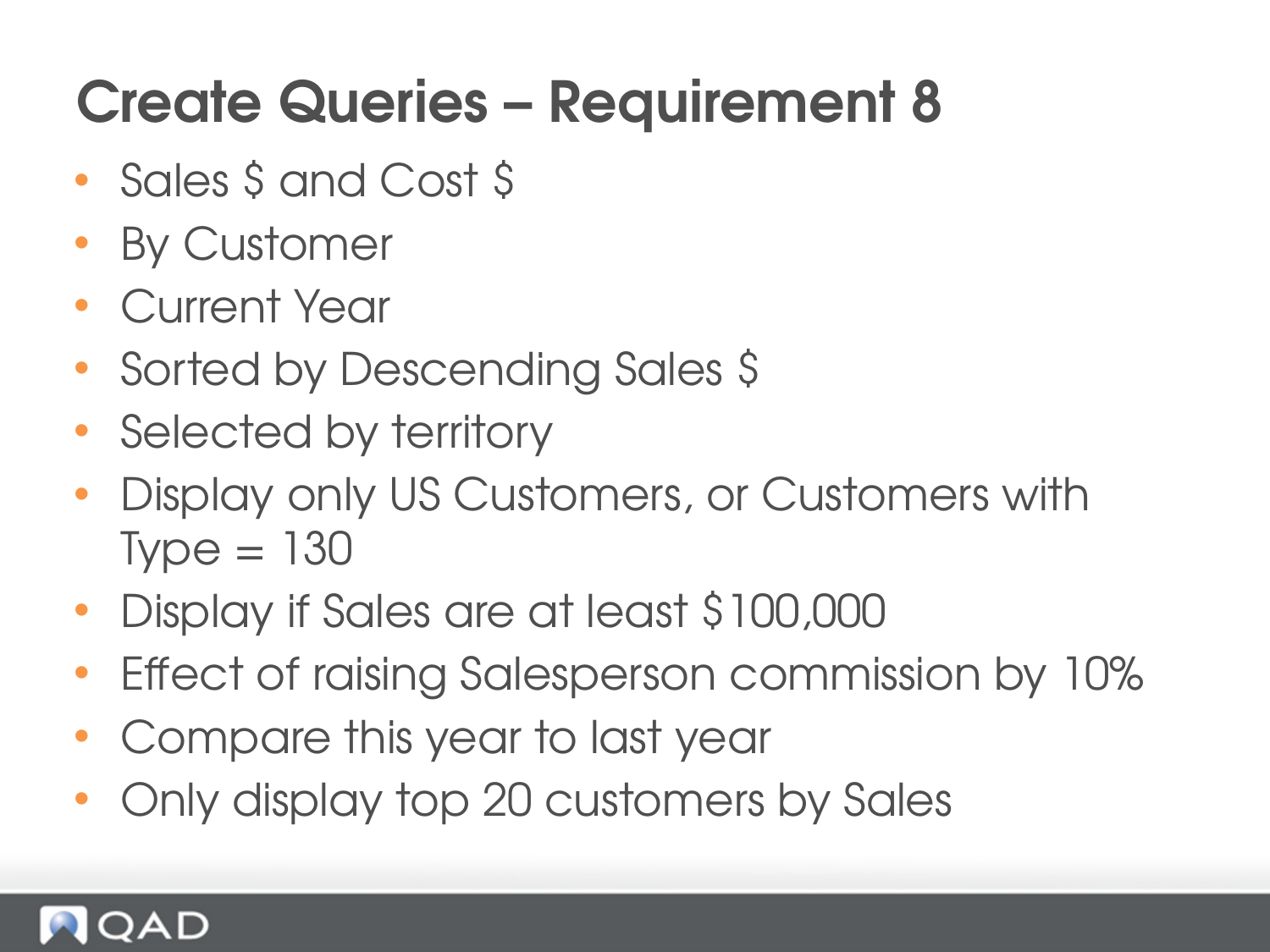

# Create Queries – Requirement 8
Sales $ and Cost $
By Customer
Current Year
Sorted by Descending Sales $
Selected by territory
Display only US Customers, or Customers with Type = 130
Display if Sales are at least $100,000
Effect of raising Salesperson commission by 10%
Compare this year to last year
Only display top 20 customers by Sales